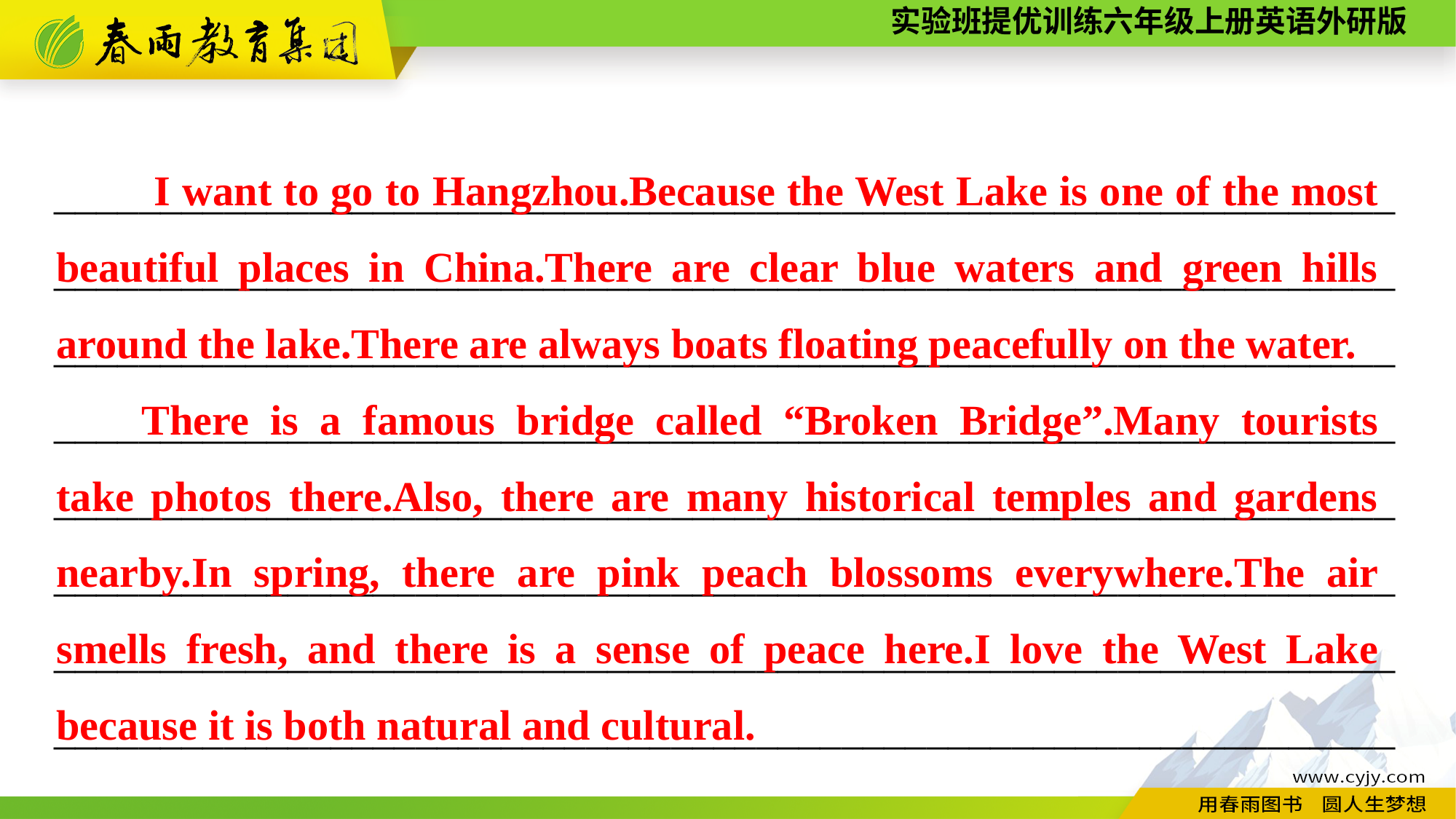

I want to go to Hangzhou.Because the West Lake is one of the most beautiful places in China.There are clear blue waters and green hills around the lake.There are always boats floating peacefully on the water.
There is a famous bridge called “Broken Bridge”.Many tourists take photos there.Also, there are many historical temples and gardens nearby.In spring, there are pink peach blossoms everywhere.The air smells fresh, and there is a sense of peace here.I love the West Lake because it is both natural and cultural.
________________________________________________________________________________________________________________________________________________________________________________________________________________________________________________________________________________________________________________________________________________________________________________________________________________________________________________________________________________________________________________________